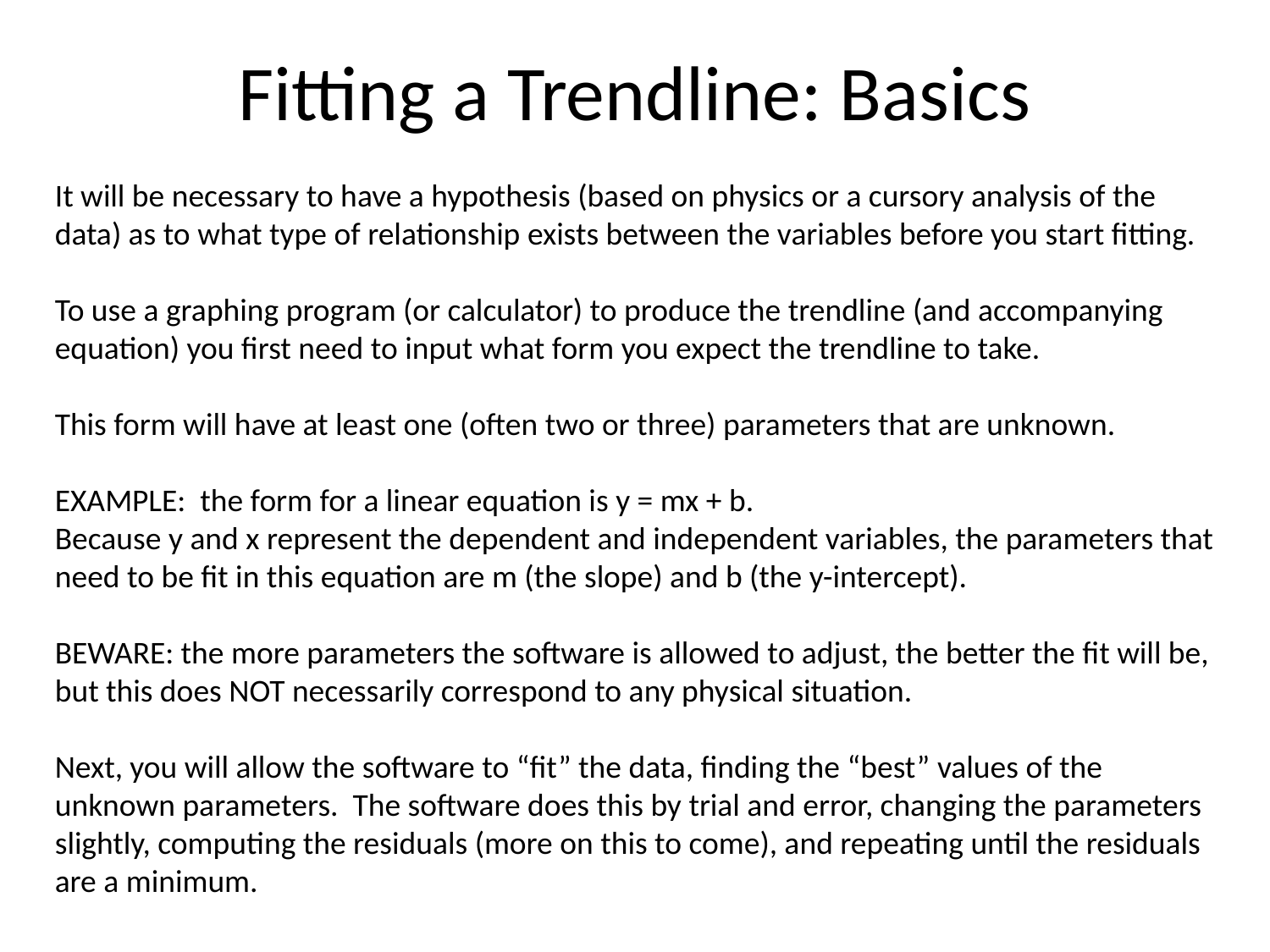

# Fitting a Trendline: Basics
It will be necessary to have a hypothesis (based on physics or a cursory analysis of the data) as to what type of relationship exists between the variables before you start fitting.

To use a graphing program (or calculator) to produce the trendline (and accompanying equation) you first need to input what form you expect the trendline to take.

This form will have at least one (often two or three) parameters that are unknown.

EXAMPLE:  the form for a linear equation is y = mx + b.
Because y and x represent the dependent and independent variables, the parameters that need to be fit in this equation are m (the slope) and b (the y-intercept).

BEWARE: the more parameters the software is allowed to adjust, the better the fit will be, but this does NOT necessarily correspond to any physical situation.

Next, you will allow the software to “fit” the data, finding the “best” values of the unknown parameters.  The software does this by trial and error, changing the parameters slightly, computing the residuals (more on this to come), and repeating until the residuals are a minimum.